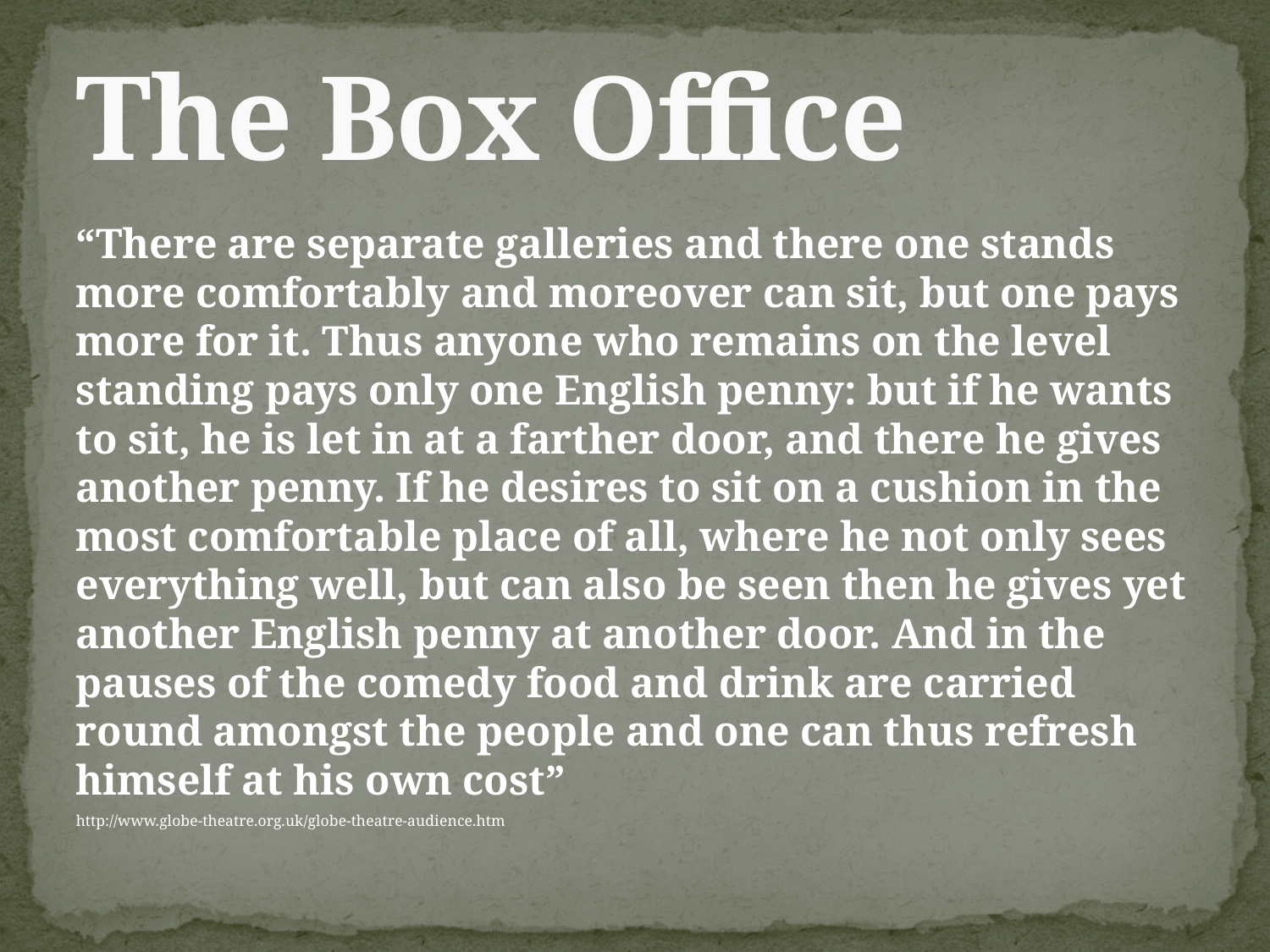

# The Box Office
“There are separate galleries and there one stands more comfortably and moreover can sit, but one pays more for it. Thus anyone who remains on the level standing pays only one English penny: but if he wants to sit, he is let in at a farther door, and there he gives another penny. If he desires to sit on a cushion in the most comfortable place of all, where he not only sees everything well, but can also be seen then he gives yet another English penny at another door. And in the pauses of the comedy food and drink are carried round amongst the people and one can thus refresh himself at his own cost”
http://www.globe-theatre.org.uk/globe-theatre-audience.htm